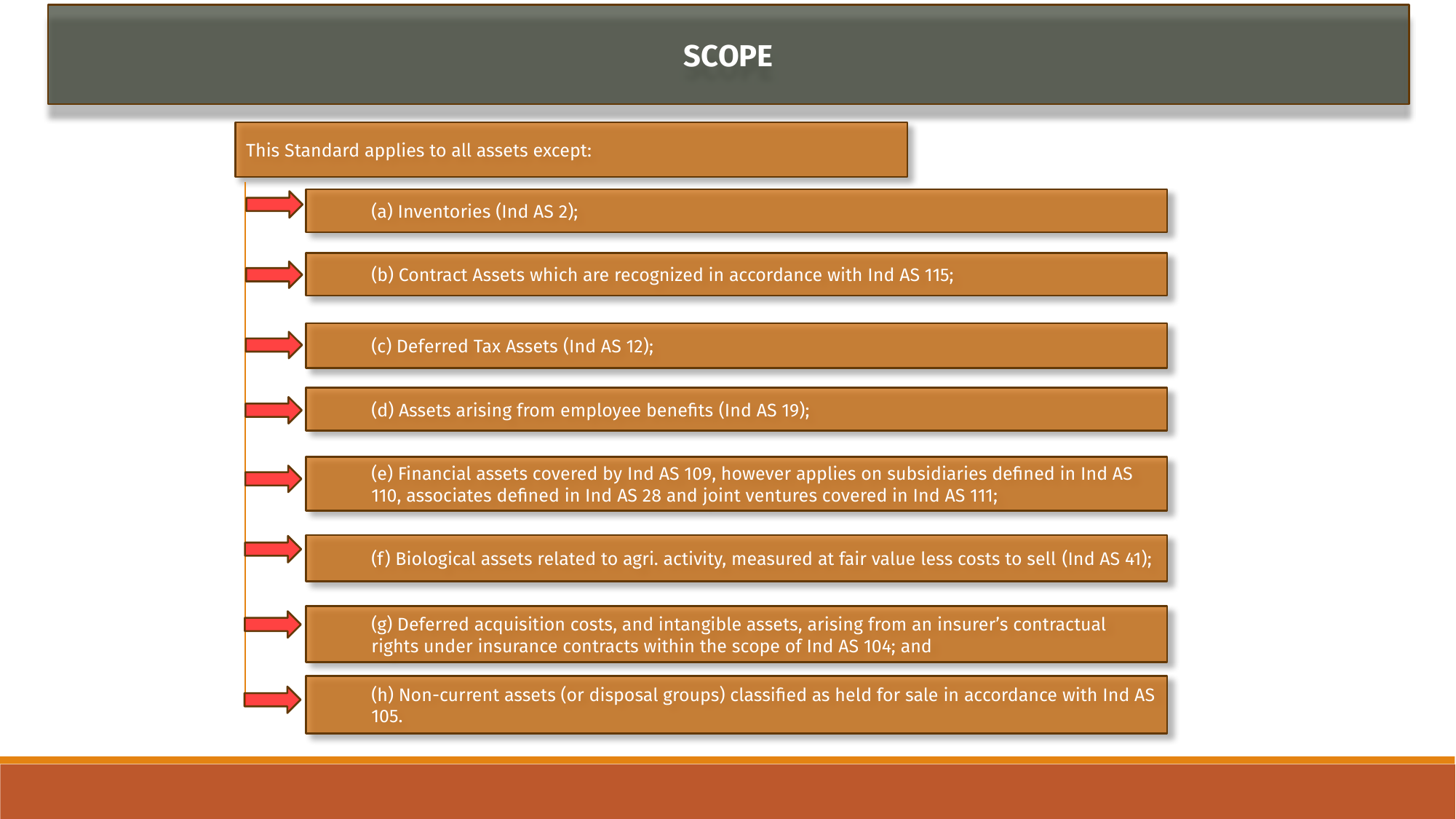

SCOPE
This Standard applies to all assets except:
(a) Inventories (Ind AS 2);

(b) Contract Assets which are recognized in accordance with Ind AS 115;

(c) Deferred Tax Assets (Ind AS 12);

(d) Assets arising from employee benefits (Ind AS 19);

(e) Financial assets covered by Ind AS 109, however applies on subsidiaries defined in Ind AS 110, associates defined in Ind AS 28 and joint ventures covered in Ind AS 111;

(f) Biological assets related to agri. activity, measured at fair value less costs to sell (Ind AS 41);

(g) Deferred acquisition costs, and intangible assets, arising from an insurer’s contractual rights under insurance contracts within the scope of Ind AS 104; and

(h) Non-current assets (or disposal groups) classified as held for sale in accordance with Ind AS 105.